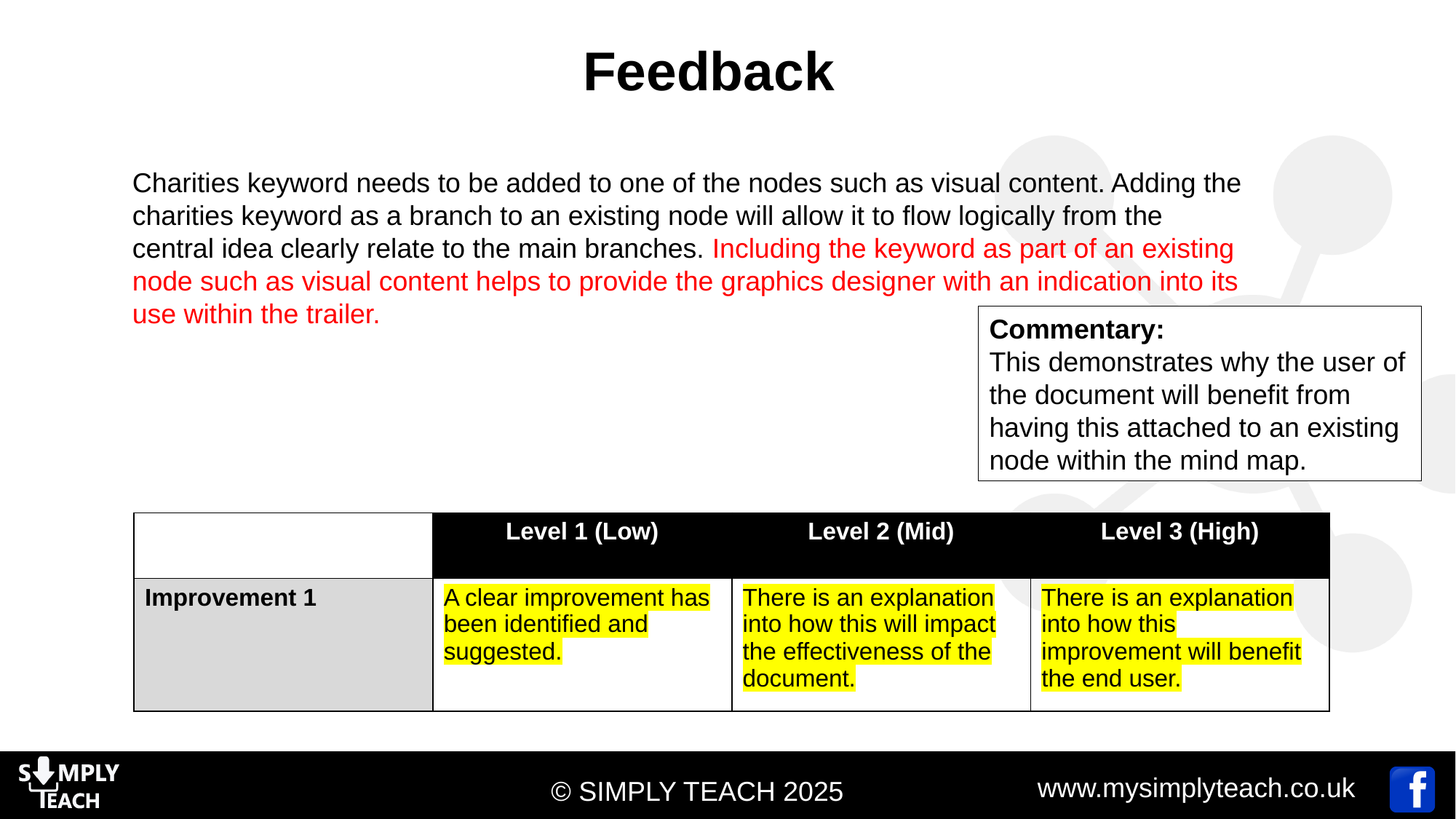

Feedback
Charities keyword needs to be added to one of the nodes such as visual content. Adding the charities keyword as a branch to an existing node will allow it to flow logically from the central idea clearly relate to the main branches. Including the keyword as part of an existing node such as visual content helps to provide the graphics designer with an indication into its use within the trailer.
Commentary:
This demonstrates why the user of the document will benefit from having this attached to an existing node within the mind map.
|  | Level 1 (Low) | Level 2 (Mid) | Level 3 (High) |
| --- | --- | --- | --- |
| Improvement 1 | A clear improvement has been identified and suggested. | There is an explanation into how this will impact the effectiveness of the document. | There is an explanation into how this improvement will benefit the end user. |